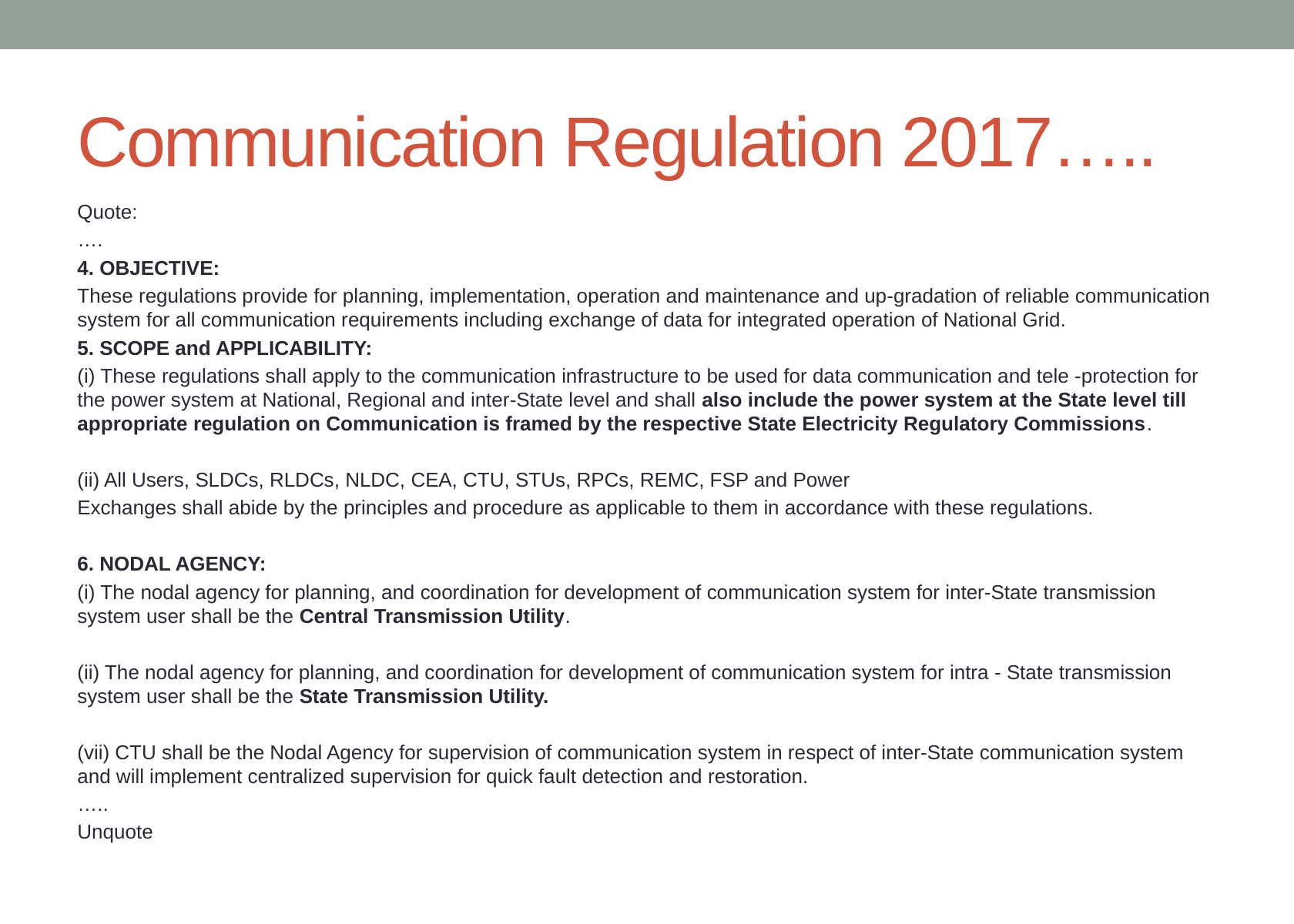

# Communication Regulation 2017…..
Quote:
….
4. OBJECTIVE:
These regulations provide for planning, implementation, operation and maintenance and up-gradation of reliable communication system for all communication requirements including exchange of data for integrated operation of National Grid.
5. SCOPE and APPLICABILITY:
(i) These regulations shall apply to the communication infrastructure to be used for data communication and tele -protection for the power system at National, Regional and inter-State level and shall also include the power system at the State level till appropriate regulation on Communication is framed by the respective State Electricity Regulatory Commissions.

(ii) All Users, SLDCs, RLDCs, NLDC, CEA, CTU, STUs, RPCs, REMC, FSP and Power
Exchanges shall abide by the principles and procedure as applicable to them in accordance with these regulations.

6. NODAL AGENCY:
(i) The nodal agency for planning, and coordination for development of communication system for inter-State transmission system user shall be the Central Transmission Utility.

(ii) The nodal agency for planning, and coordination for development of communication system for intra - State transmission system user shall be the State Transmission Utility.

(vii) CTU shall be the Nodal Agency for supervision of communication system in respect of inter-State communication system and will implement centralized supervision for quick fault detection and restoration.
…..
Unquote